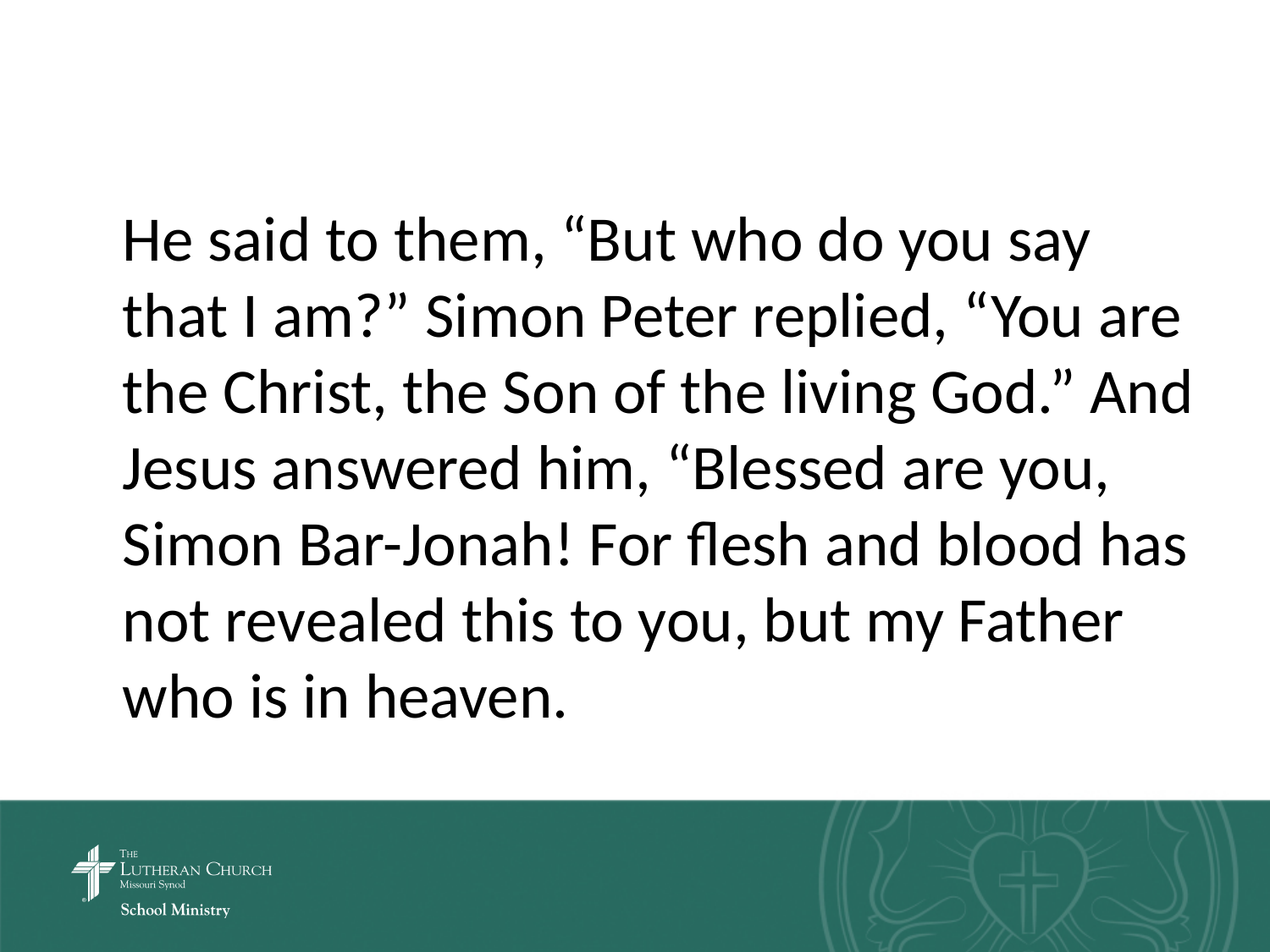

He said to them, “But who do you say that I am?” Simon Peter replied, “You are the Christ, the Son of the living God.” And Jesus answered him, “Blessed are you, Simon Bar-Jonah! For flesh and blood has not revealed this to you, but my Father who is in heaven.